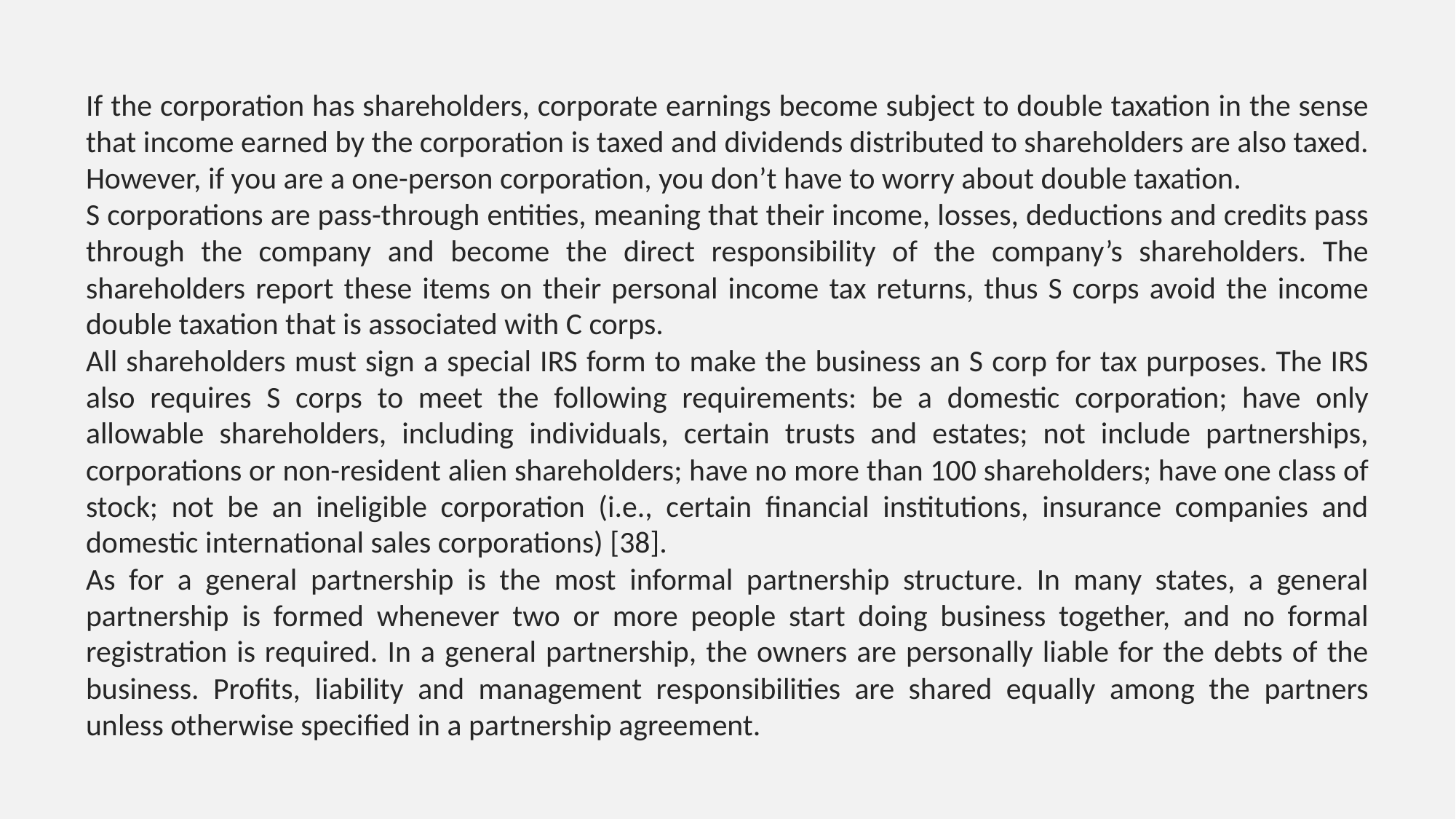

If the corporation has shareholders, corporate earnings become subject to double taxation in the sense that income earned by the corporation is taxed and dividends distributed to shareholders are also taxed. However, if you are a one-person corporation, you don’t have to worry about double taxation.
S corporations are pass-through entities, meaning that their income, losses, deductions and credits pass through the company and become the direct responsibility of the company’s shareholders. The shareholders report these items on their personal income tax returns, thus S corps avoid the income double taxation that is associated with C corps.
All shareholders must sign a special IRS form to make the business an S corp for tax purposes. The IRS also requires S corps to meet the following requirements: be a domestic corporation; have only allowable shareholders, including individuals, certain trusts and estates; not include partnerships, corporations or non-resident alien shareholders; have no more than 100 shareholders; have one class of stock; not be an ineligible corporation (i.e., certain financial institutions, insurance companies and domestic international sales corporations) [38].
As for a general partnership is the most informal partnership structure. In many states, a general partnership is formed whenever two or more people start doing business together, and no formal registration is required. In a general partnership, the owners are personally liable for the debts of the business. Profits, liability and management responsibilities are shared equally among the partners unless otherwise specified in a partnership agreement.